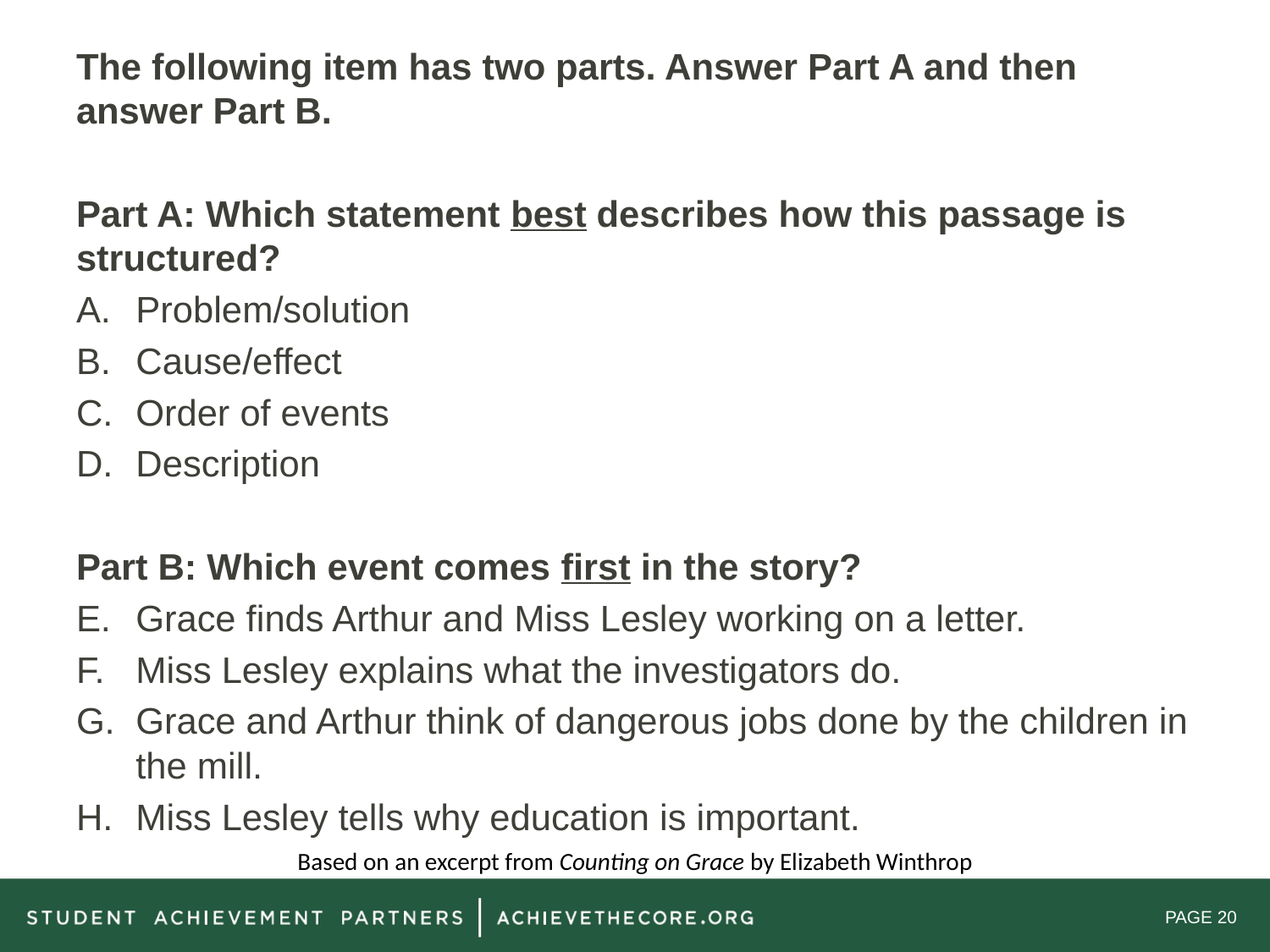

The following item has two parts. Answer Part A and then answer Part B.

Part A: Which statement best describes how this passage is structured?
Problem/solution
Cause/effect
Order of events
Description

Part B: Which event comes first in the story?
Grace finds Arthur and Miss Lesley working on a letter.
Miss Lesley explains what the investigators do.
Grace and Arthur think of dangerous jobs done by the children in the mill.
Miss Lesley tells why education is important.

Based on an excerpt from Counting on Grace by Elizabeth Winthrop